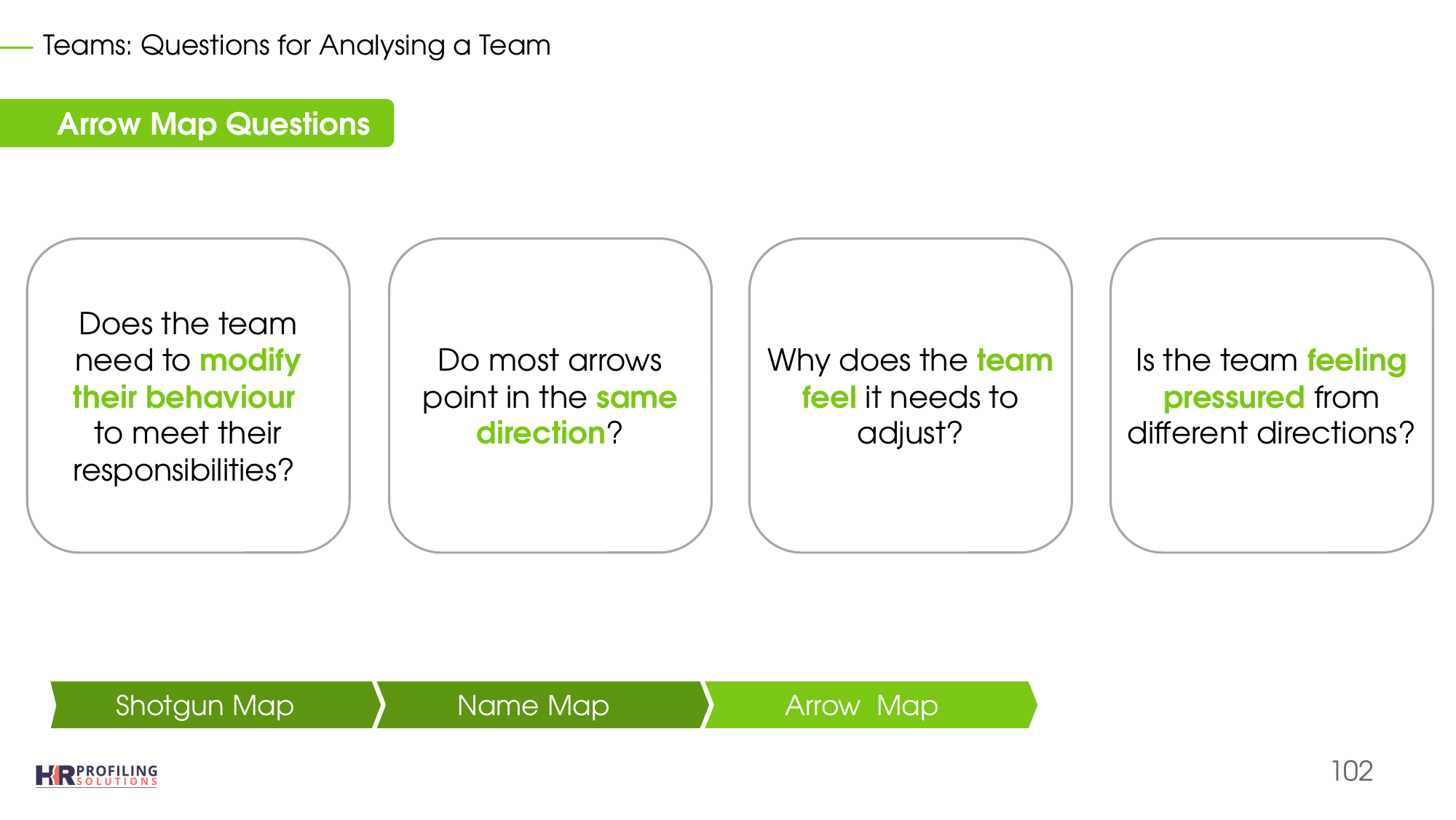

Teams: Questions for Analysing a Team
Arrow Map Questions
Does the team need to modify their behaviour
to meet their responsibilities?
Do most arrows point in the same direction?
Why does the team feel it needs to adjust?
Is the team feeling pressured from different directions?

Shotgun Map
Name Map
Arrow  Map
102